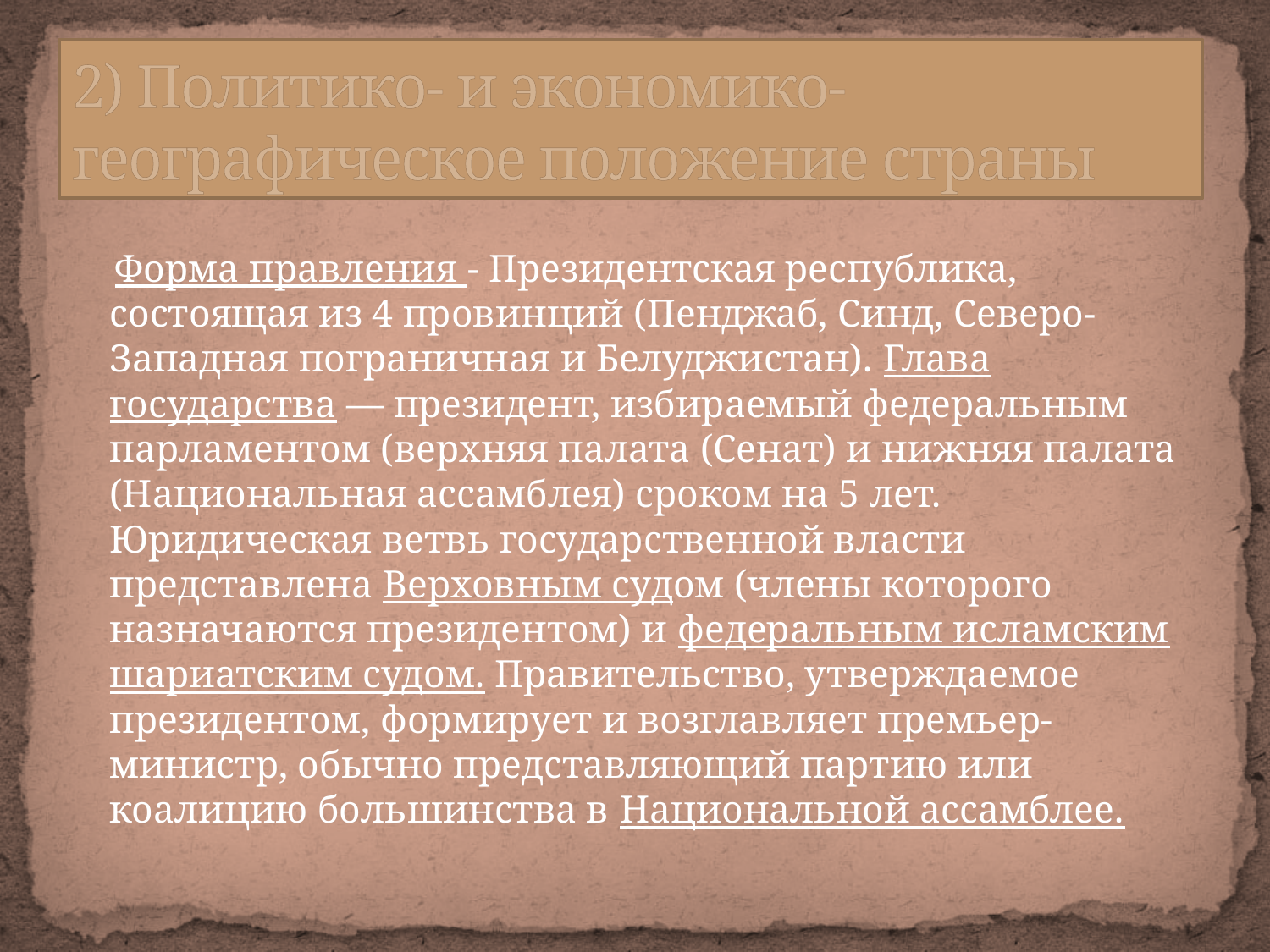

# 2) Политико- и экономико-географическое положение страны
    Форма правления - Президентская республика, состоящая из 4 провинций (Пенджаб, Синд, Северо-Западная пограничная и Белуджистан). Глава государства — президент, избираемый федеральным парламентом (верхняя палата (Сенат) и нижняя палата (Национальная ассамблея) сроком на 5 лет. Юридическая ветвь государственной власти представлена Верховным судом (члены которого назначаются президентом) и федеральным исламским шариатским судом. Правительство, утверждаемое президентом, формирует и возглавляет премьер-министр, обычно представляющий партию или коалицию большинства в Национальной ассамблее.